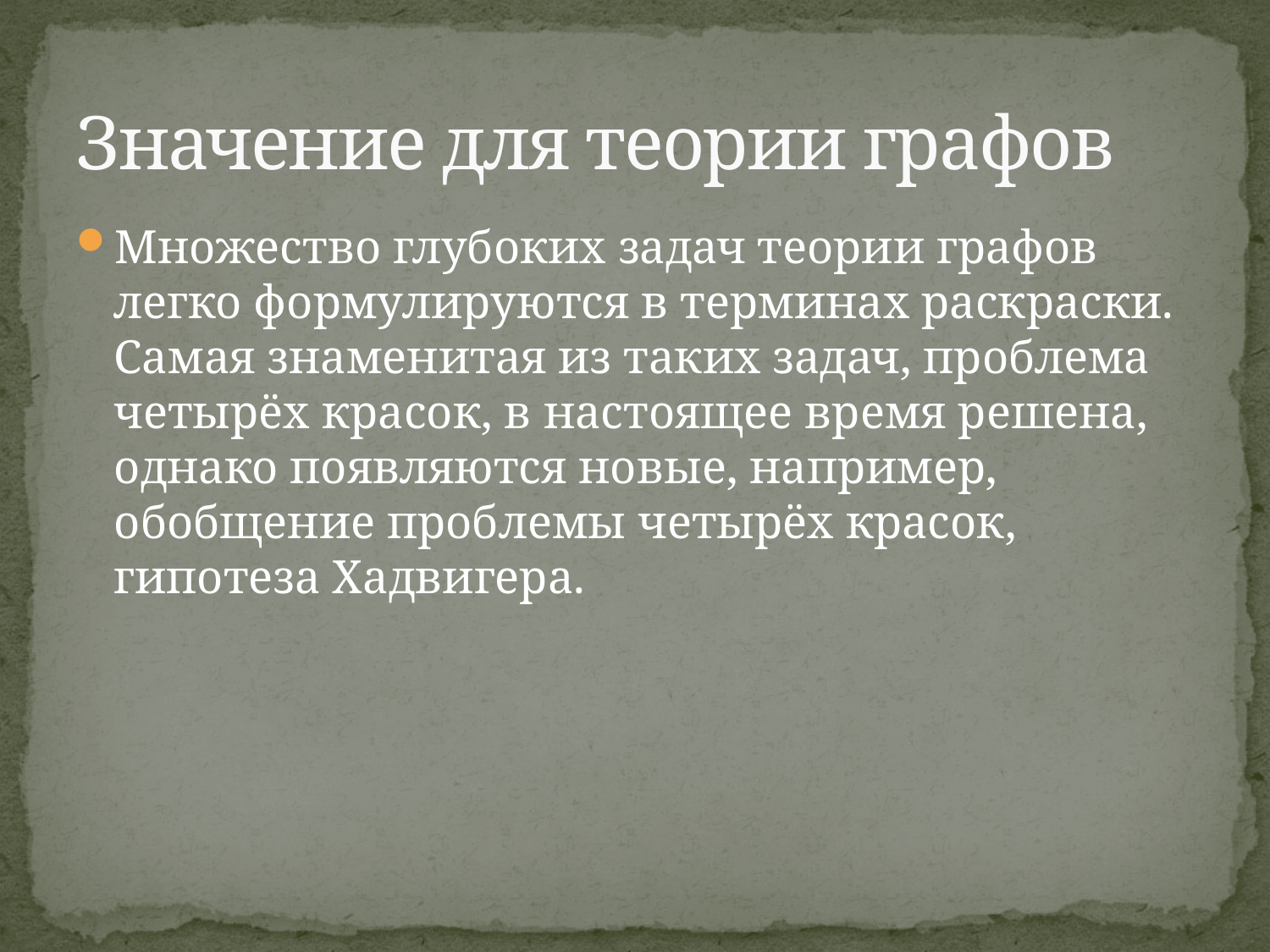

# Значение для теории графов
Множество глубоких задач теории графов легко формулируются в терминах раскраски. Самая знаменитая из таких задач, проблема четырёх красок, в настоящее время решена, однако появляются новые, например, обобщение проблемы четырёх красок, гипотеза Хадвигера.